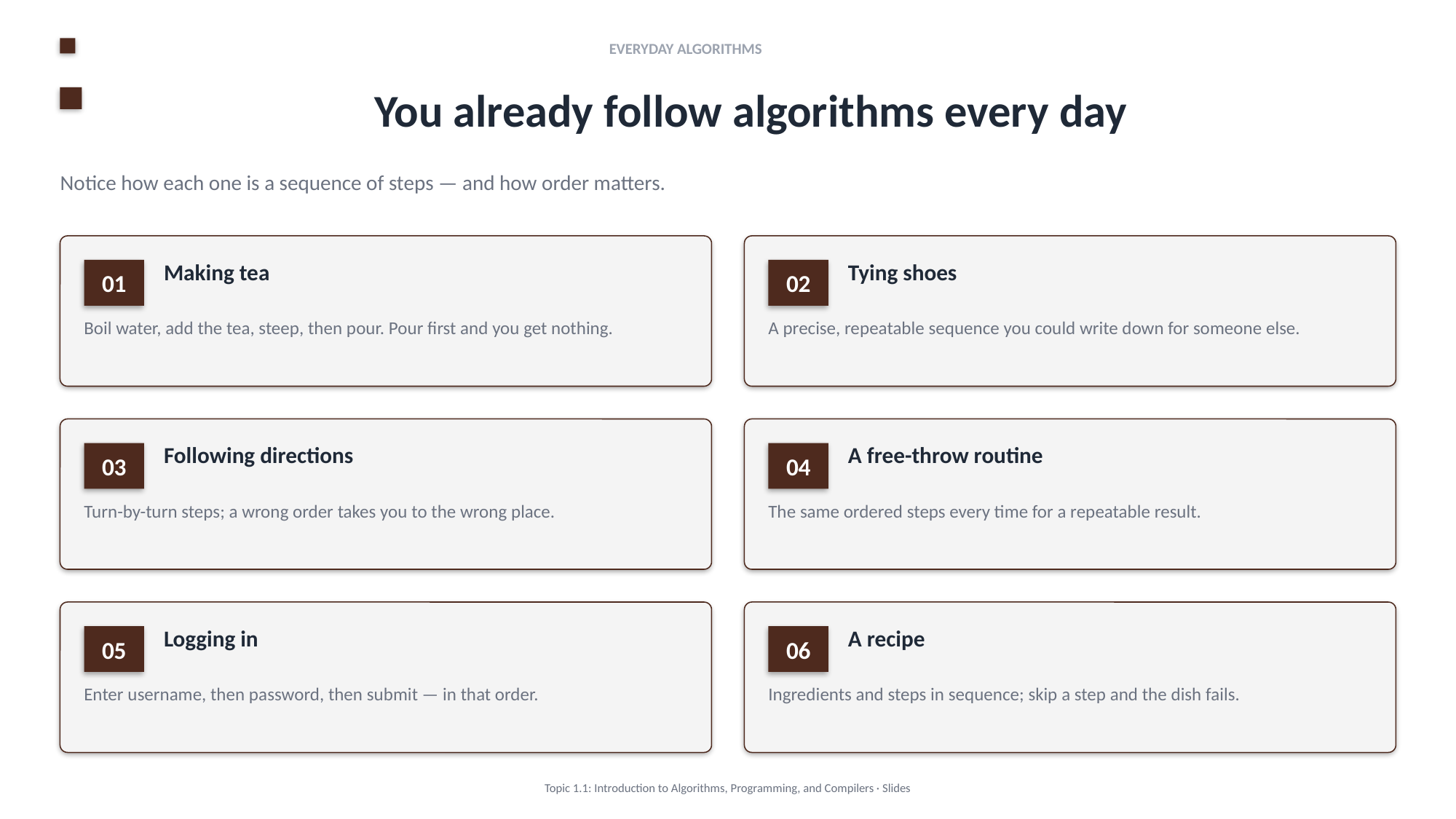

EVERYDAY ALGORITHMS

You already follow algorithms every day

Notice how each one is a sequence of steps — and how order matters.

Making tea
Tying shoes

01

02
Boil water, add the tea, steep, then pour. Pour first and you get nothing.
A precise, repeatable sequence you could write down for someone else.

Following directions
A free-throw routine

03

04
Turn-by-turn steps; a wrong order takes you to the wrong place.
The same ordered steps every time for a repeatable result.

Logging in
A recipe

05

06
Enter username, then password, then submit — in that order.
Ingredients and steps in sequence; skip a step and the dish fails.
Topic 1.1: Introduction to Algorithms, Programming, and Compilers · Slides